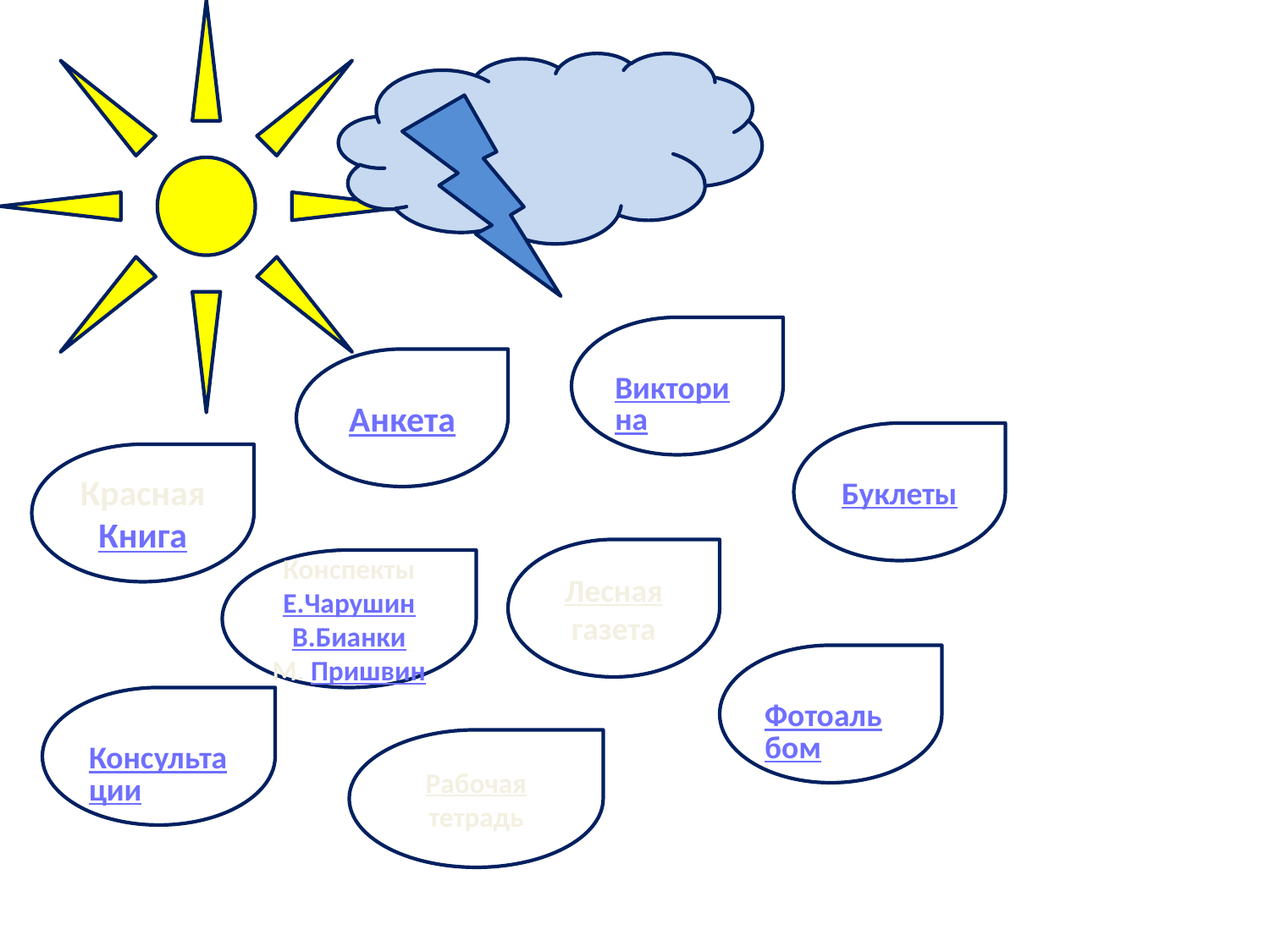

Викторина
Анкета
Буклеты
Красная Книга
Лесная газета
Конспекты
Е.Чарушин
В.Бианки
М. Пришвин
Фотоальбом
Консультации
Рабочая тетрадь